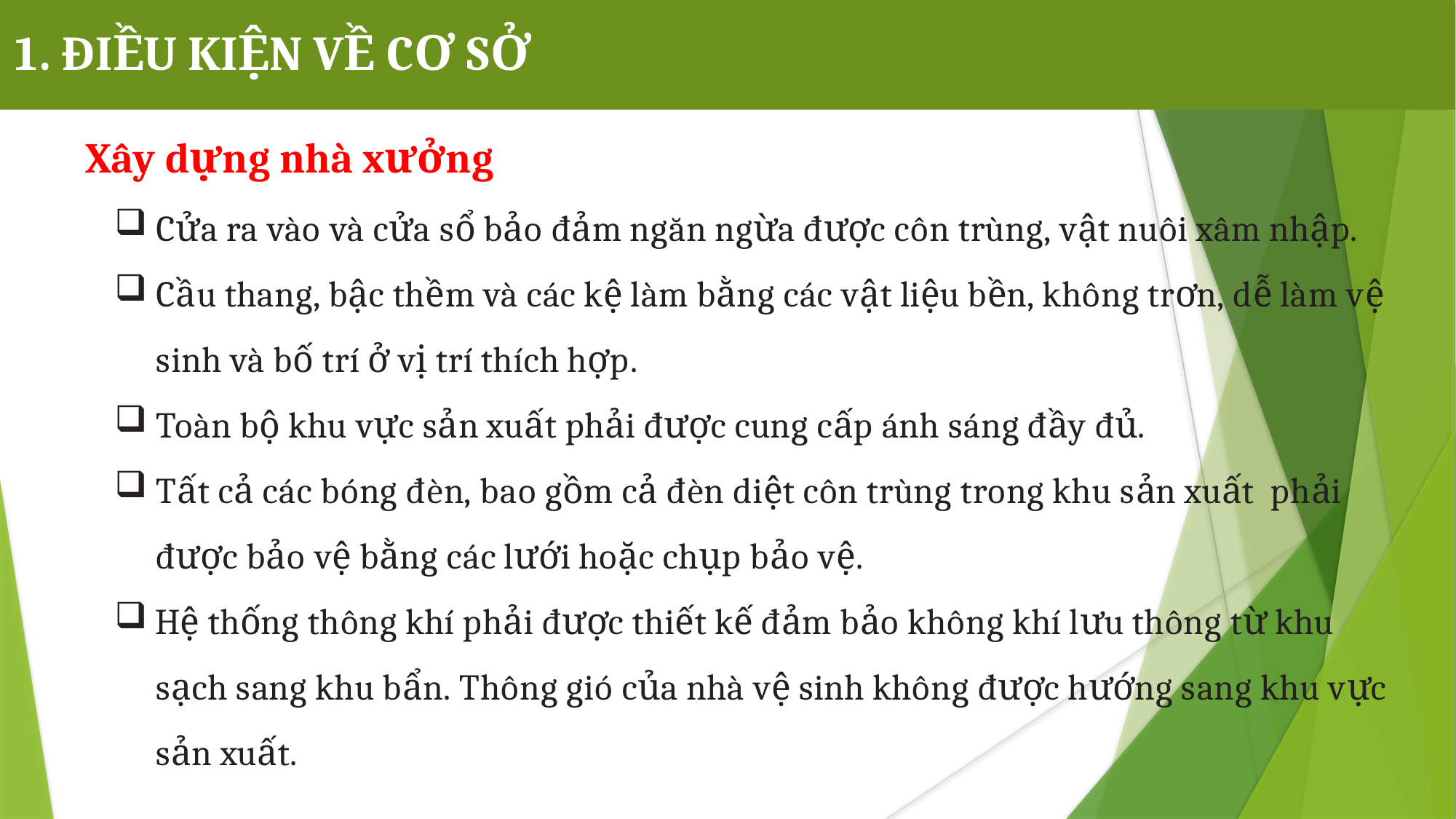

1. ĐIỀU KIỆN VỀ CƠ SỞ
Xây dựng nhà xưởng
Cửa ra vào và cửa sổ bảo đảm ngăn ngừa được côn trùng, vật nuôi xâm nhập.
Cầu thang, bậc thềm và các kệ làm bằng các vật liệu bền, không trơn, dễ làm vệ sinh và bố trí ở vị trí thích hợp.
Toàn bộ khu vực sản xuất phải được cung cấp ánh sáng đầy đủ.
Tất cả các bóng đèn, bao gồm cả đèn diệt côn trùng trong khu sản xuất  phải được bảo vệ bằng các lưới hoặc chụp bảo vệ.
Hệ thống thông khí phải được thiết kế đảm bảo không khí lưu thông từ khu sạch sang khu bẩn. Thông gió của nhà vệ sinh không được hướng sang khu vực sản xuất.